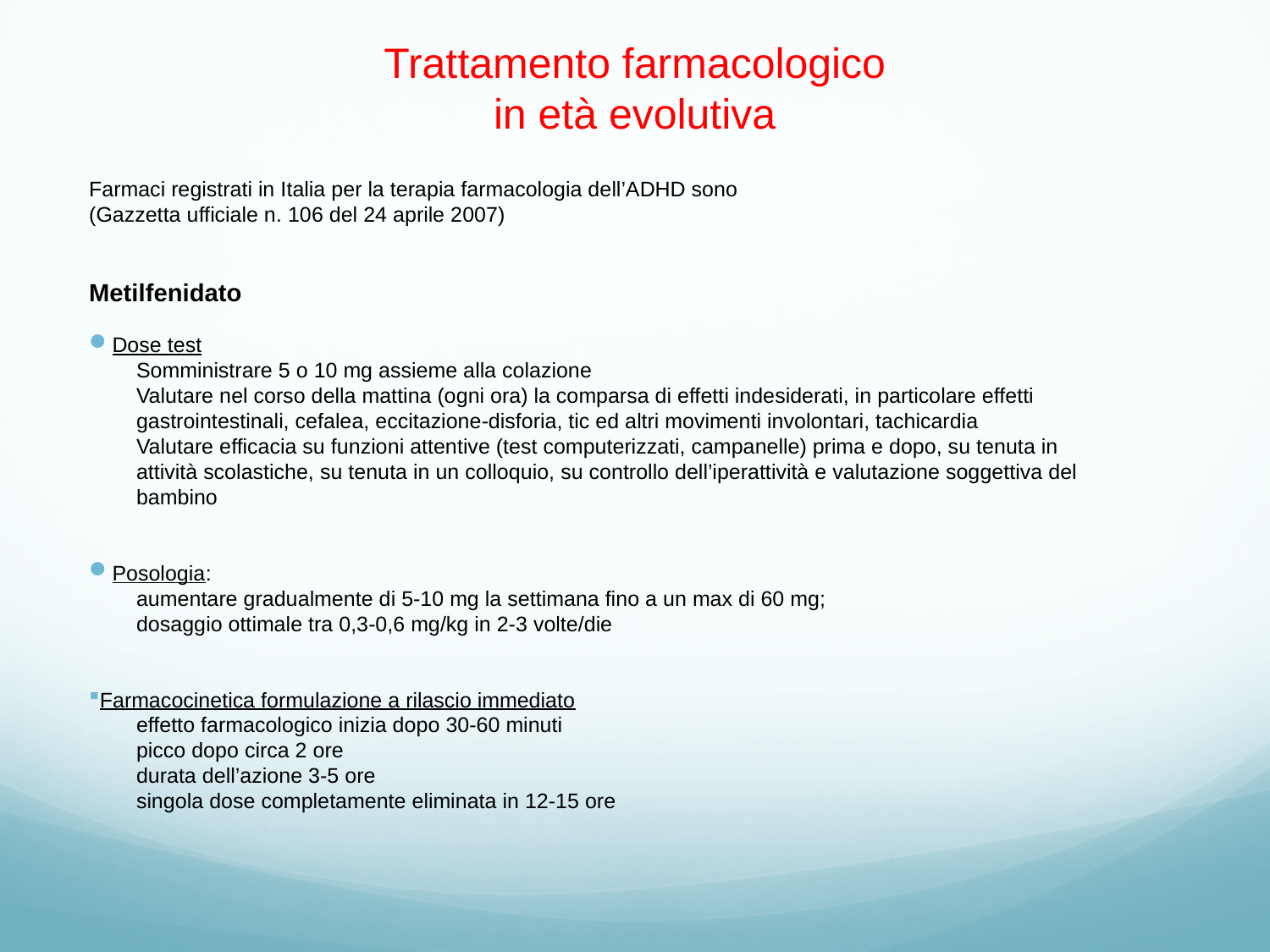

# Trattamento farmacologico in età evolutiva

Farmaci registrati in Italia per la terapia farmacologia dell’ADHD sono
(Gazzetta ufficiale n. 106 del 24 aprile 2007)

Metilfenidato

Dose test
        Somministrare 5 o 10 mg assieme alla colazione
        Valutare nel corso della mattina (ogni ora) la comparsa di effetti indesiderati, in particolare effetti
        gastrointestinali, cefalea, eccitazione-disforia, tic ed altri movimenti involontari, tachicardia
        Valutare efficacia su funzioni attentive (test computerizzati, campanelle) prima e dopo, su tenuta in
        attività scolastiche, su tenuta in un colloquio, su controllo dell’iperattività e valutazione soggettiva del
        bambino

Posologia:
        aumentare gradualmente di 5-10 mg la settimana fino a un max di 60 mg;
        dosaggio ottimale tra 0,3-0,6 mg/kg in 2-3 volte/die

Farmacocinetica formulazione a rilascio immediato
        effetto farmacologico inizia dopo 30-60 minuti
        picco dopo circa 2 ore
        durata dell’azione 3-5 ore
        singola dose completamente eliminata in 12-15 ore